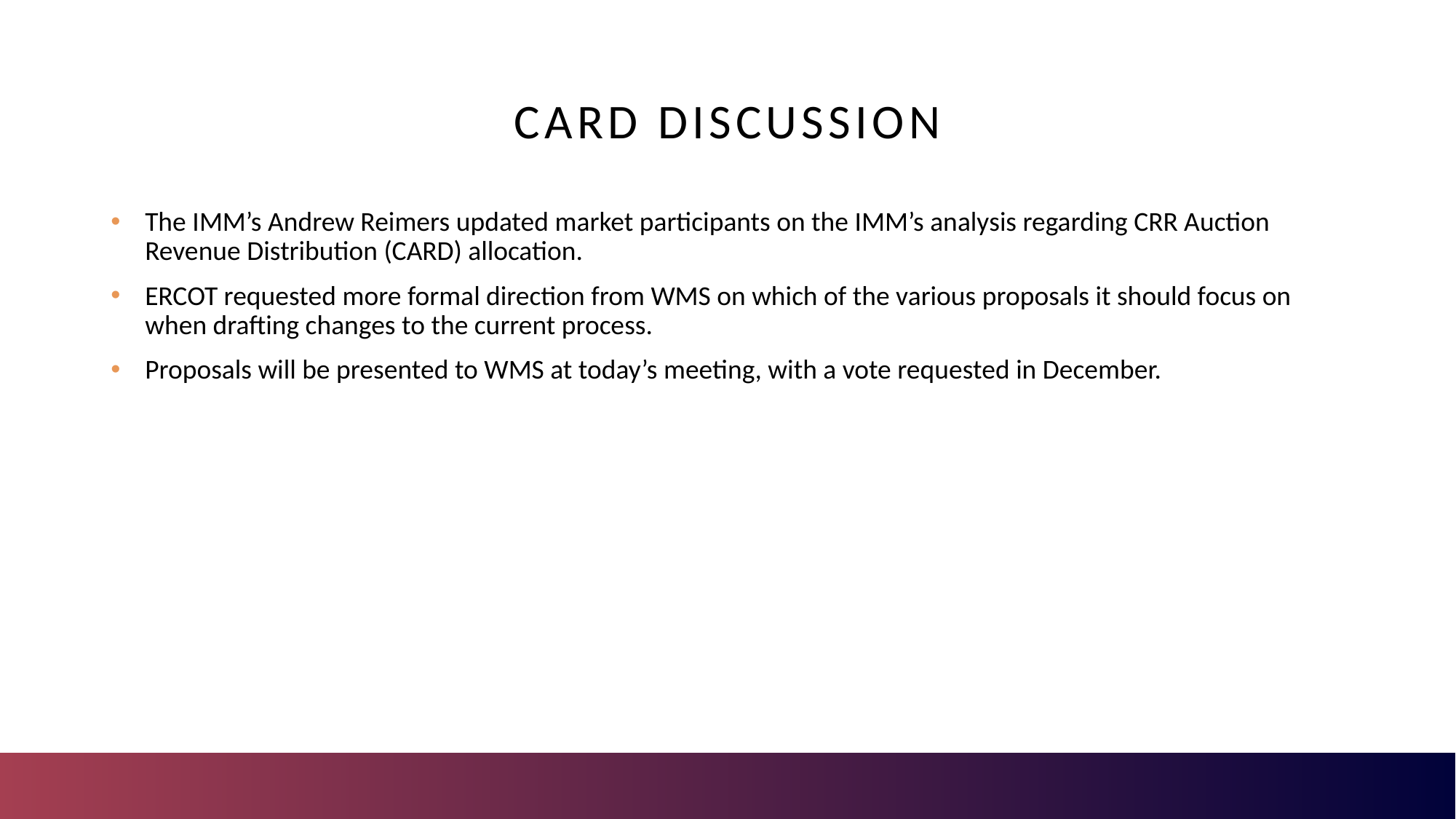

# CARD Discussion
The IMM’s Andrew Reimers updated market participants on the IMM’s analysis regarding CRR Auction Revenue Distribution (CARD) allocation.
ERCOT requested more formal direction from WMS on which of the various proposals it should focus on when drafting changes to the current process.
Proposals will be presented to WMS at today’s meeting, with a vote requested in December.